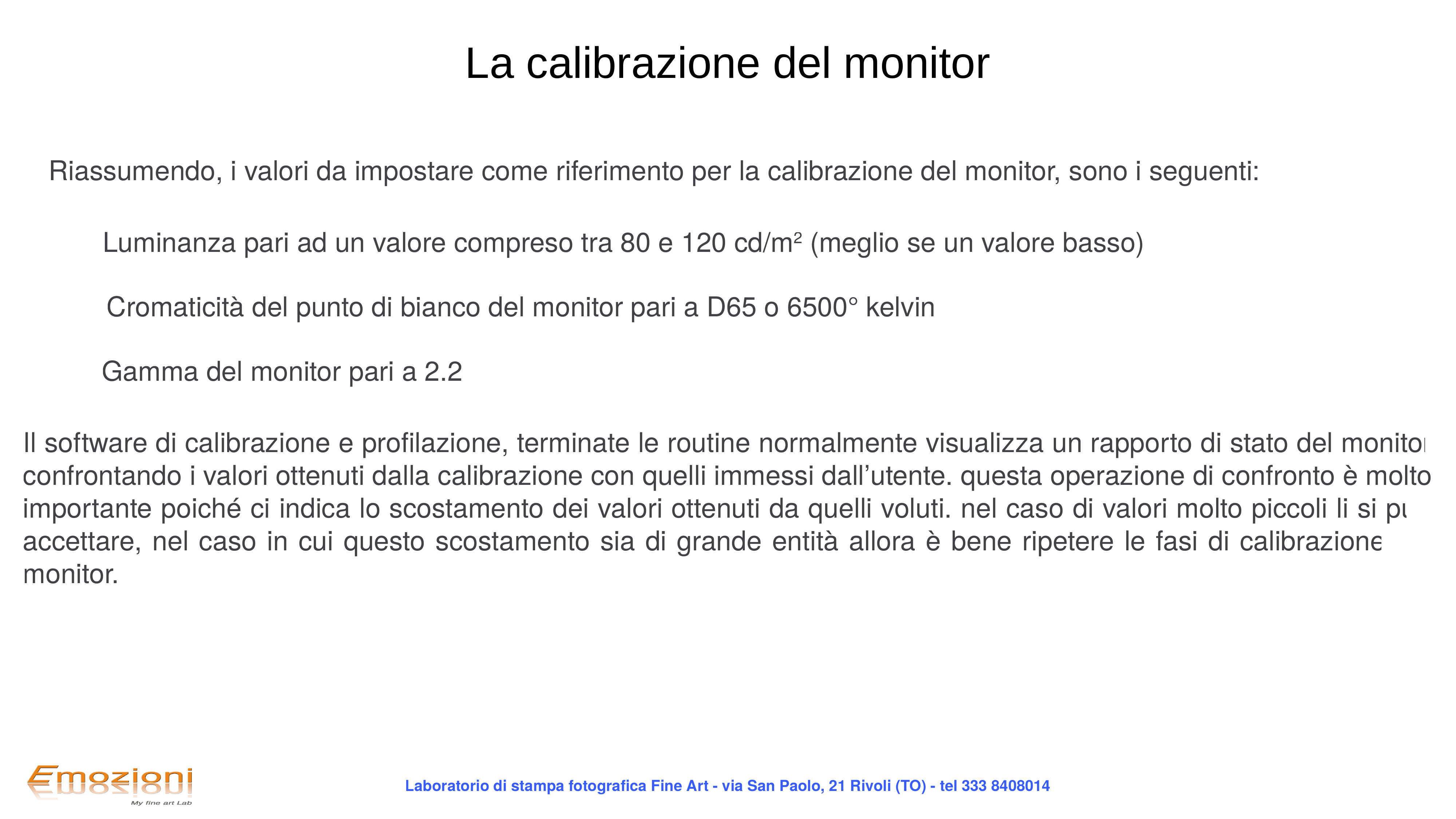

La calibrazione del monitor
Riassumendo, i valori da impostare come riferimento per la calibrazione del monitor, sono i seguenti:
Luminanza pari ad un valore compreso tra 80 e 120 cd/m2 (meglio se un valore basso)
Cromaticità del punto di bianco del monitor pari a D65 o 6500° kelvin
Gamma del monitor pari a 2.2
Il software di calibrazione e profilazione, terminate le routine normalmente visualizza un rapporto di stato del monitor confrontando i valori ottenuti dalla calibrazione con quelli immessi dall’utente. questa operazione di confronto è molto importante poiché ci indica lo scostamento dei valori ottenuti da quelli voluti. nel caso di valori molto piccoli li si può accettare, nel caso in cui questo scostamento sia di grande entità allora è bene ripetere le fasi di calibrazione del monitor.